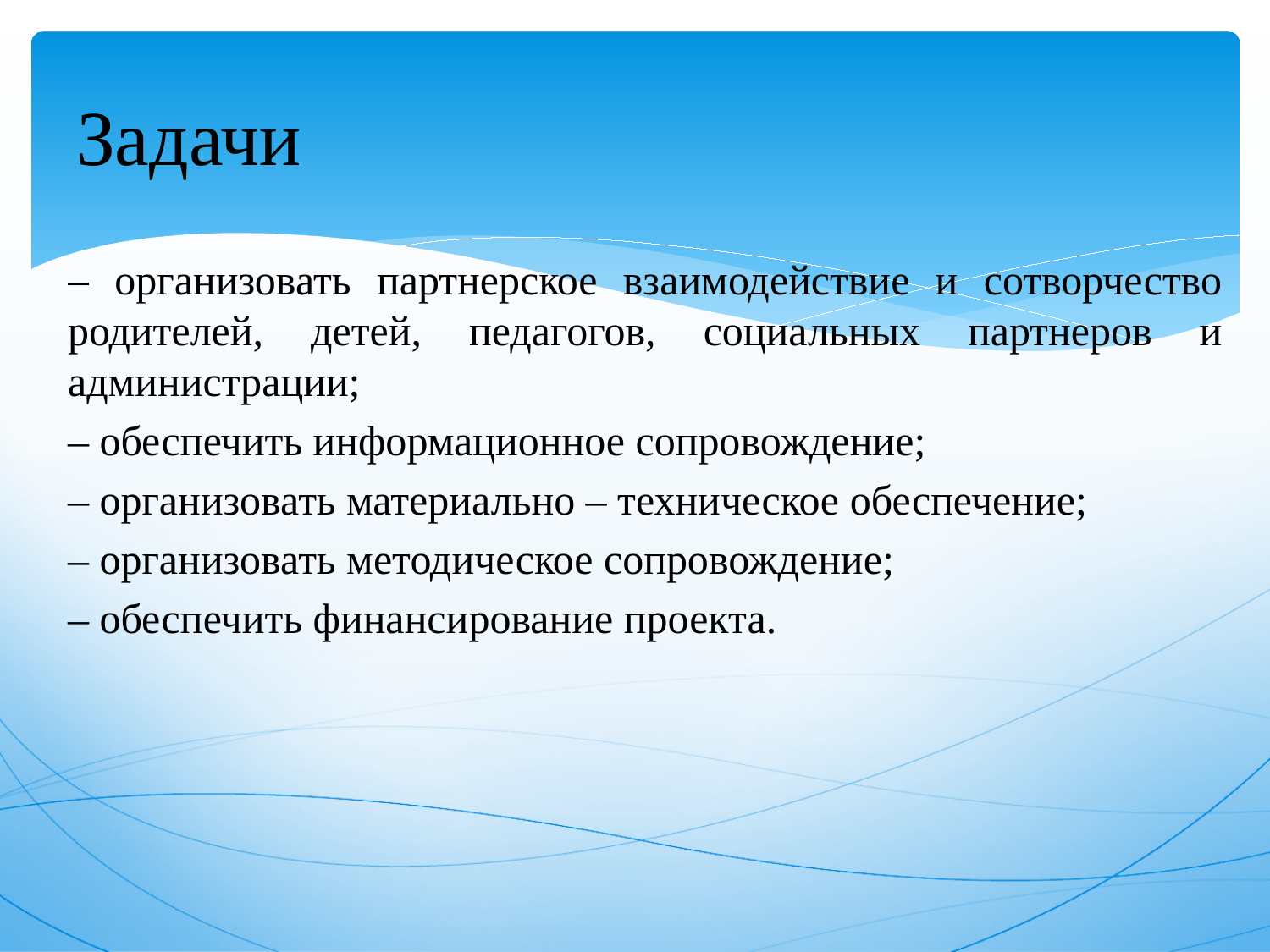

# Задачи
– организовать партнерское взаимодействие и сотворчество родителей, детей, педагогов, социальных партнеров и администрации;
– обеспечить информационное сопровождение;
– организовать материально – техническое обеспечение;
– организовать методическое сопровождение;
– обеспечить финансирование проекта.